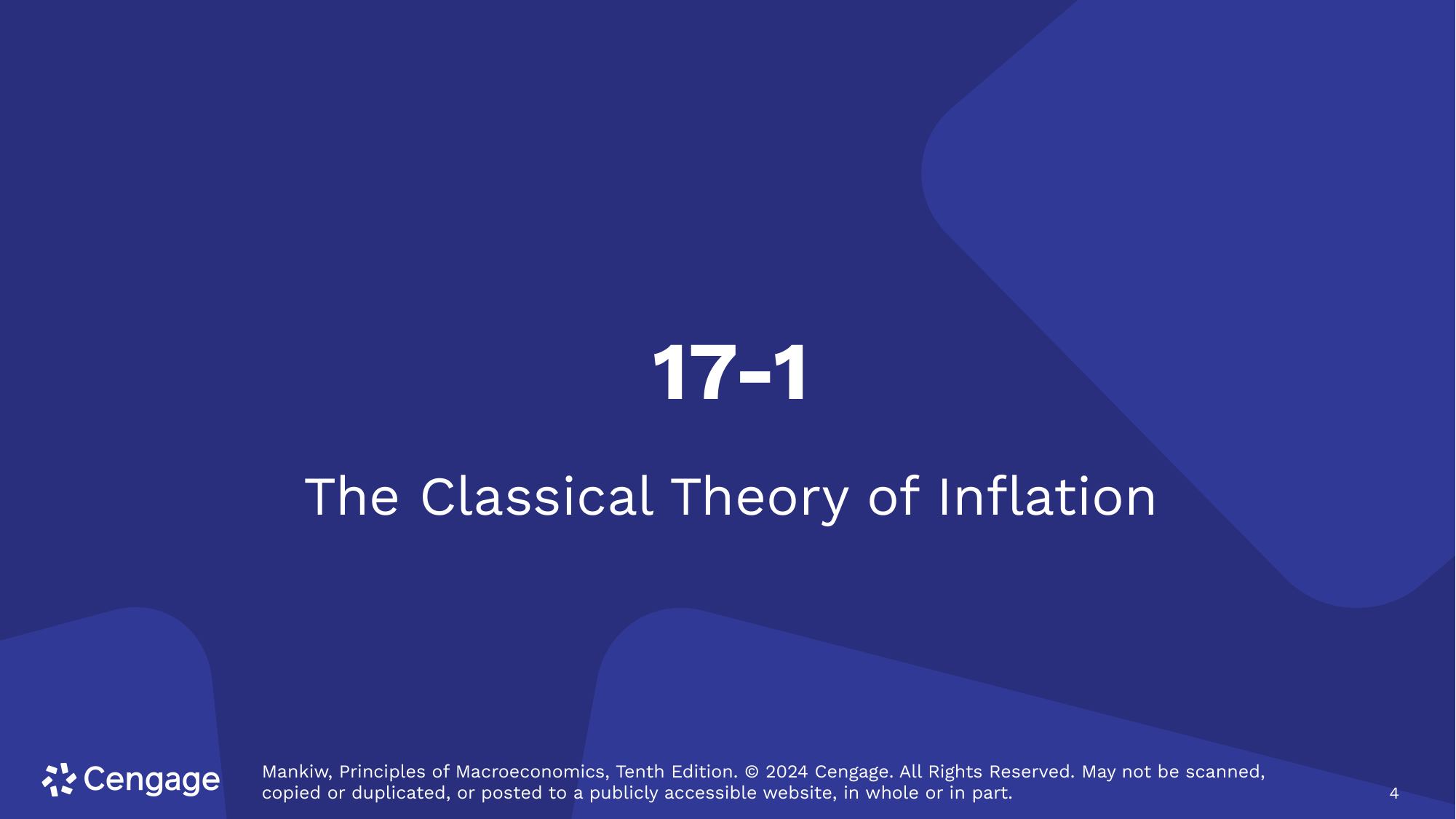

# 17-1
The Classical Theory of Inflation